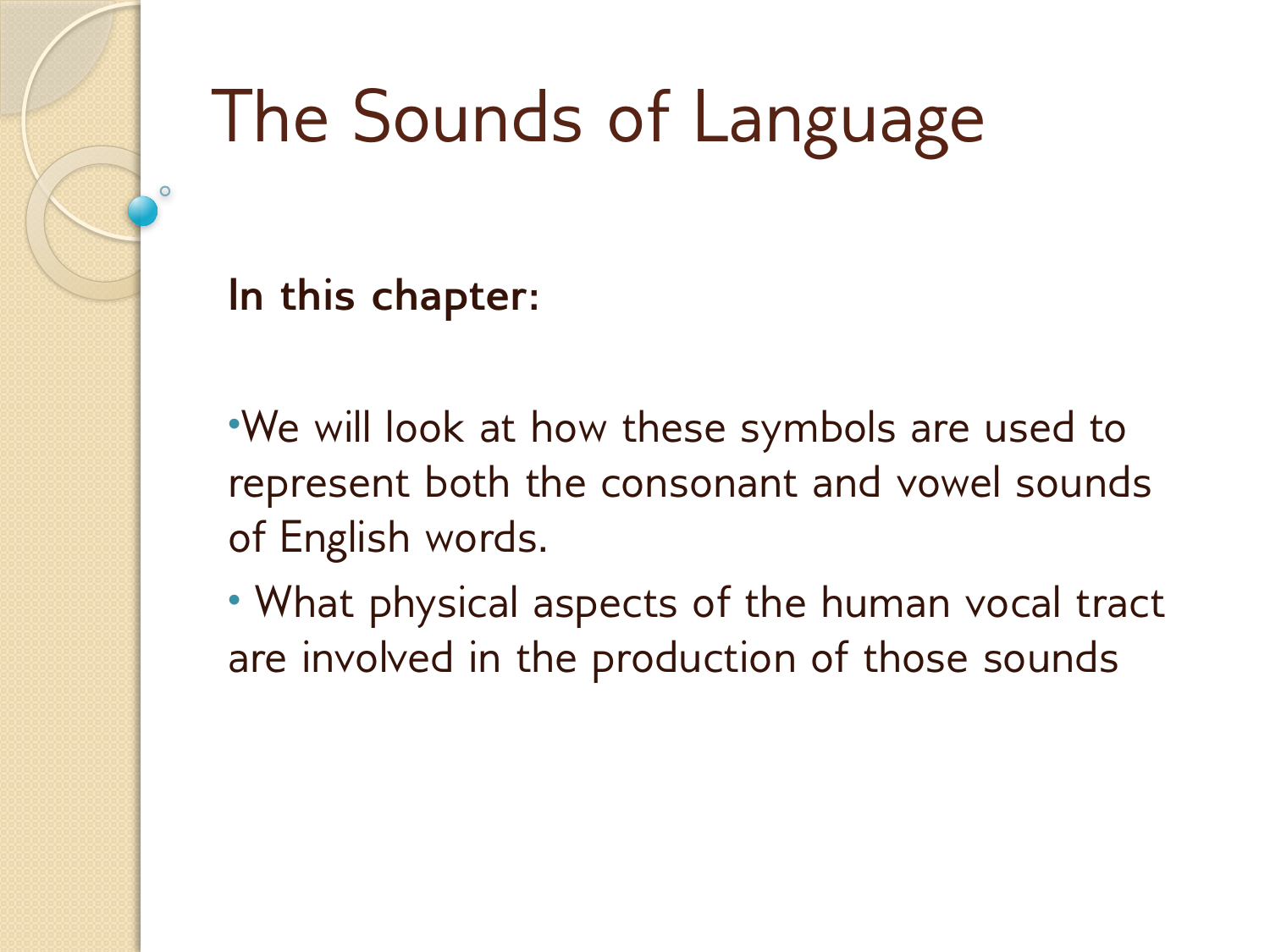

# The Sounds of Language
In this chapter:

We will look at how these symbols are used to represent both the consonant and vowel sounds of English words.
 What physical aspects of the human vocal tract are involved in the production of those sounds